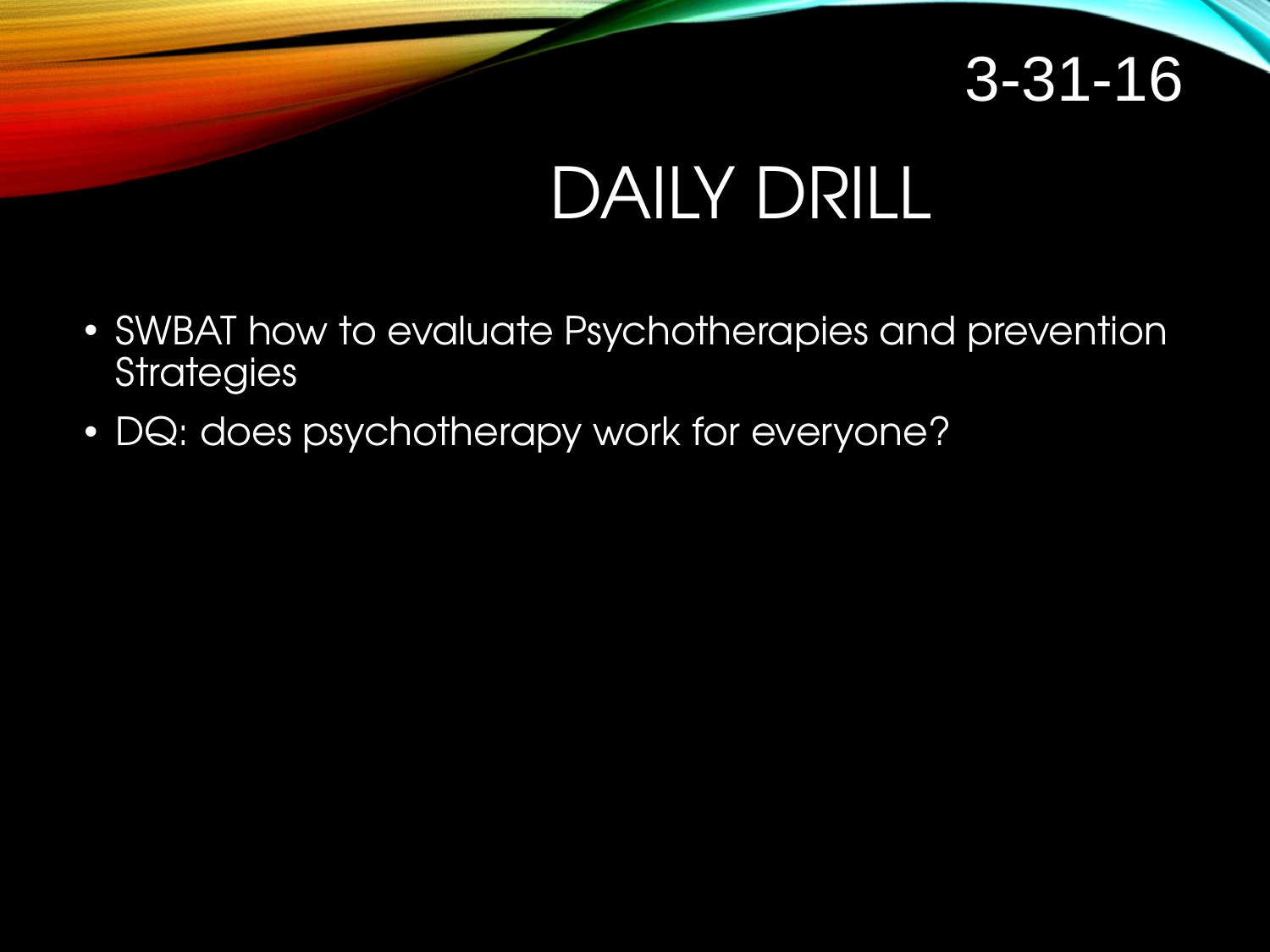

3-31-16
# Daily drill
SWBAT how to evaluate Psychotherapies and prevention Strategies
DQ: does psychotherapy work for everyone?